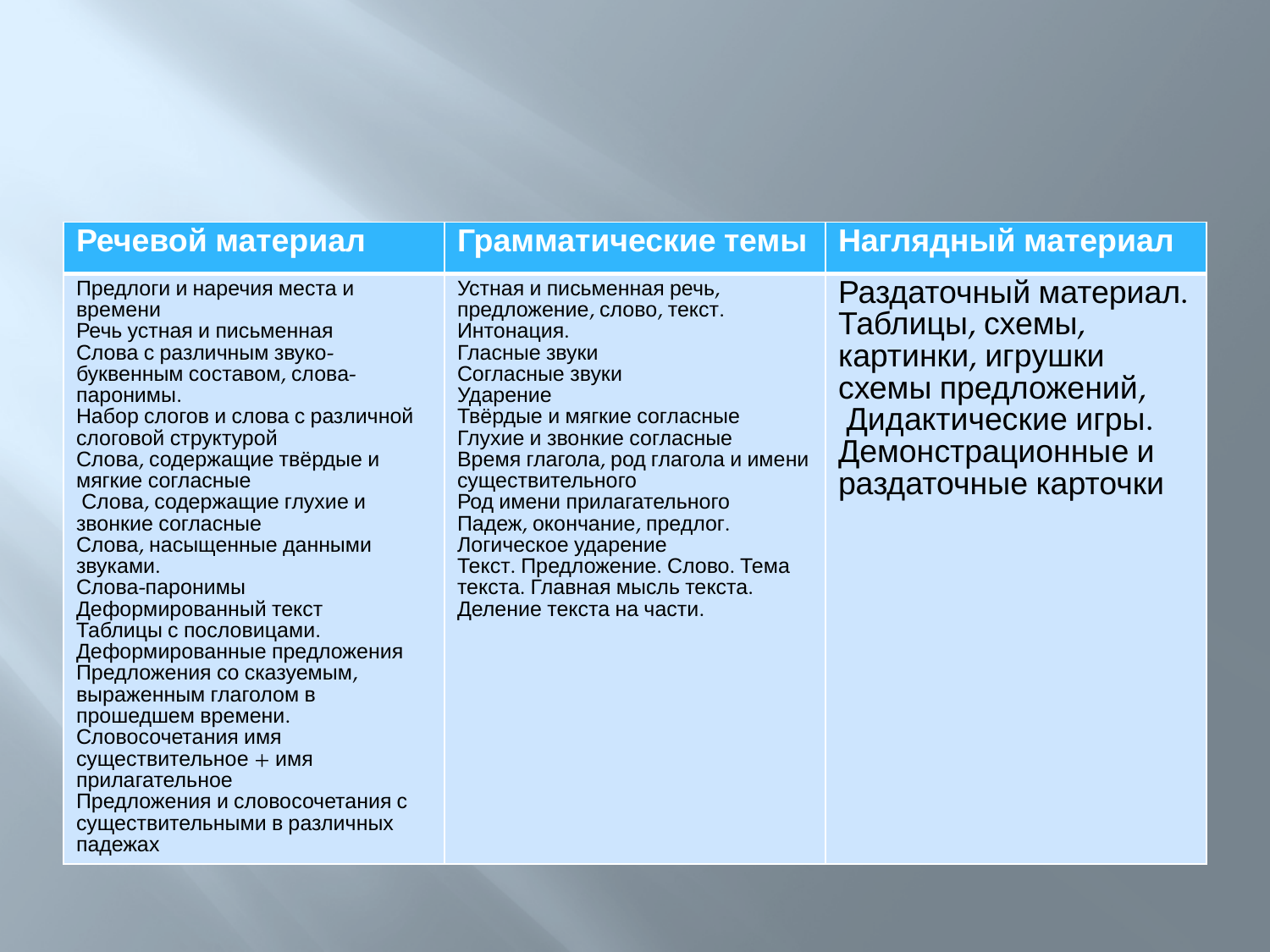

#
| Речевой материал | Грамматические темы | Наглядный материал |
| --- | --- | --- |
| Предлоги и наречия места и времени Речь устная и письменная Слова с различным звуко-буквенным составом, слова-паронимы.  Набор слогов и слова с различной слоговой структурой Слова, содержащие твёрдые и мягкие согласные  Слова, содержащие глухие и звонкие согласные Слова, насыщенные данными звуками. Слова-паронимы Деформированный текст Таблицы с пословицами. Деформированные предложения Предложения со сказуемым, выраженным глаголом в прошедшем времени. Словосочетания имя существительное + имя прилагательное Предложения и словосочетания с существительными в различных падежах | Устная и письменная речь, предложение, слово, текст. Интонация. Гласные звуки Согласные звуки Ударение Твёрдые и мягкие согласные Глухие и звонкие согласные Время глагола, род глагола и имени существительного Род имени прилагательного Падеж, окончание, предлог. Логическое ударение Текст. Предложение. Слово. Тема текста. Главная мысль текста. Деление текста на части. | Раздаточный материал. Таблицы, схемы, картинки, игрушки схемы предложений,  Дидактические игры. Демонстрационные и раздаточные карточки |